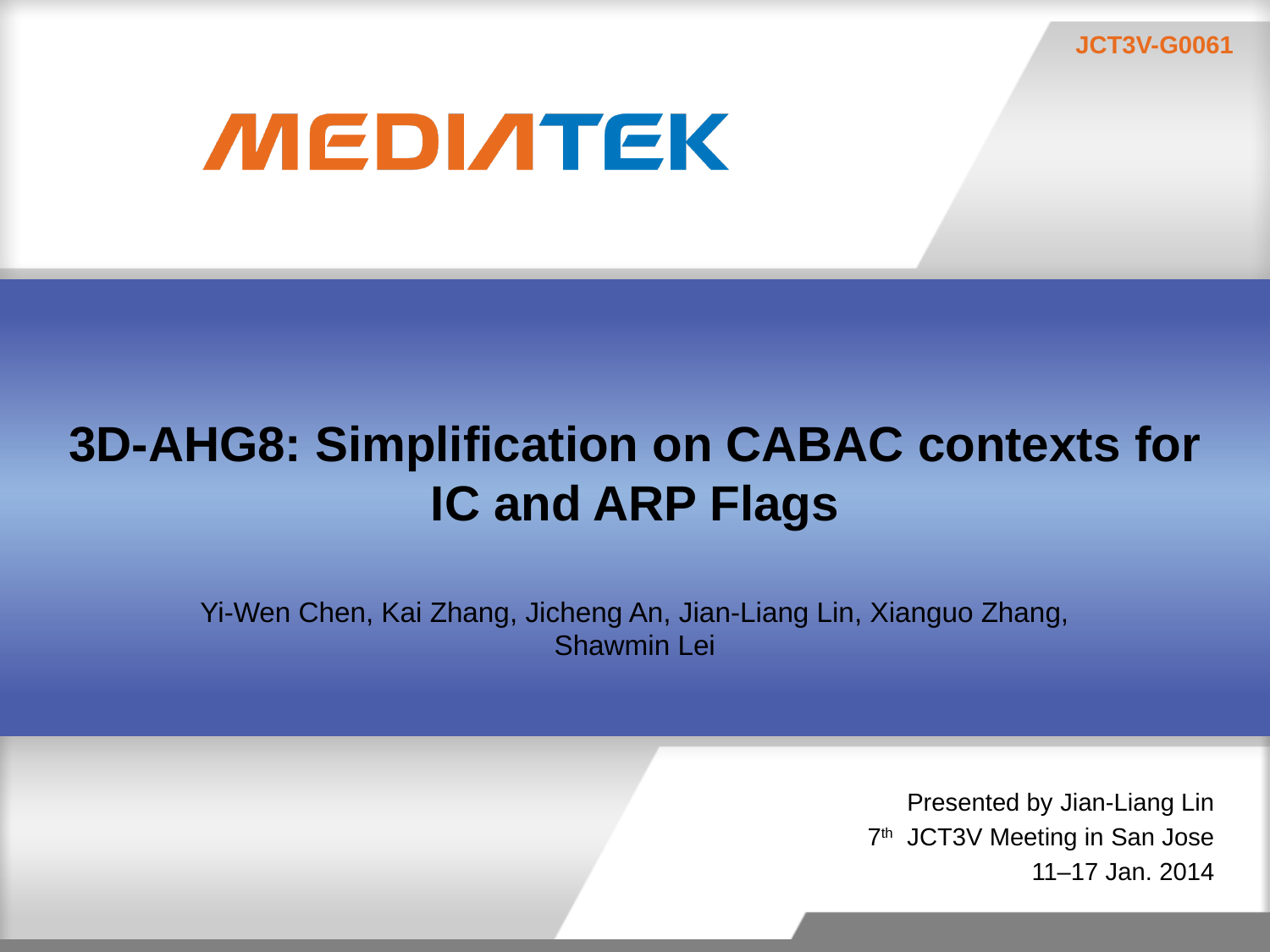

# 3D-AHG8: Simplification on CABAC contexts for IC and ARP Flags
Yi-Wen Chen, Kai Zhang, Jicheng An, Jian-Liang Lin, Xianguo Zhang, Shawmin Lei
Presented by Jian-Liang Lin
7th  JCT3V Meeting in San Jose
11–17 Jan. 2014